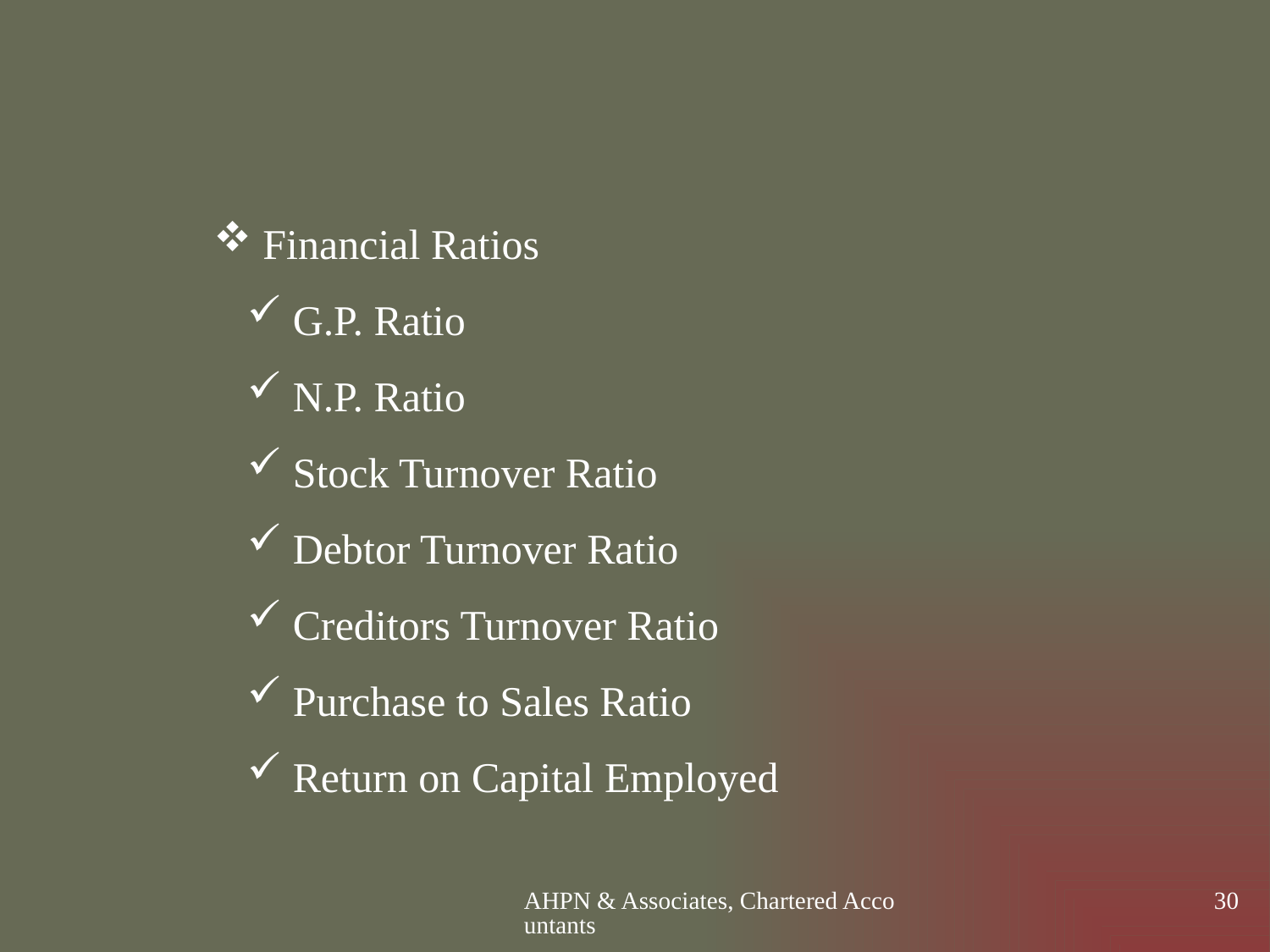

Financial Ratios
 G.P. Ratio
 N.P. Ratio
 Stock Turnover Ratio
 Debtor Turnover Ratio
 Creditors Turnover Ratio
 Purchase to Sales Ratio
 Return on Capital Employed
AHPN & Associates, Chartered Accountants
30